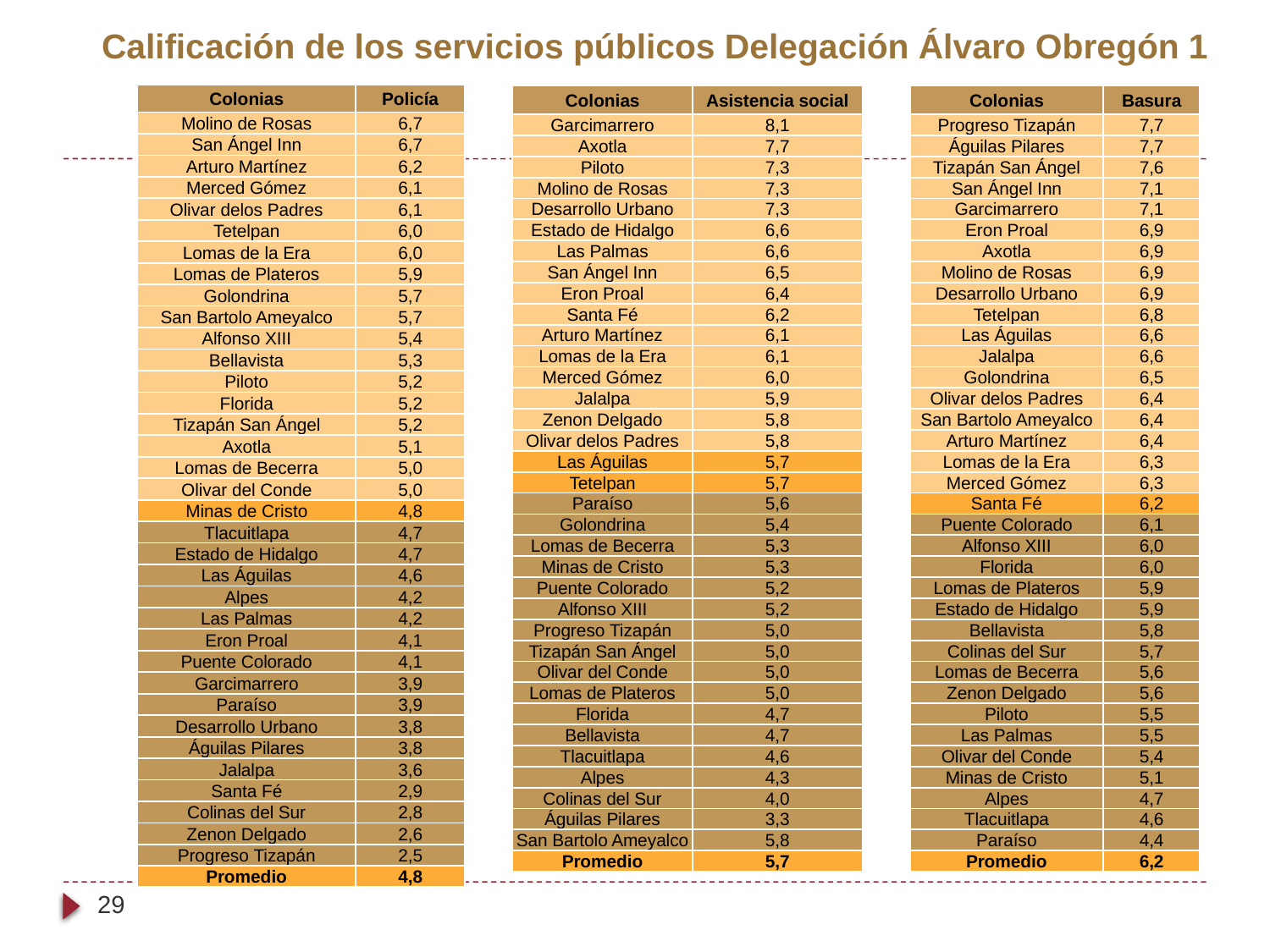

# Calificación de los servicios públicos Delegación Álvaro Obregón 1
| Colonias | Policía |
| --- | --- |
| Molino de Rosas | 6,7 |
| San Ángel Inn | 6,7 |
| Arturo Martínez | 6,2 |
| Merced Gómez | 6,1 |
| Olivar delos Padres | 6,1 |
| Tetelpan | 6,0 |
| Lomas de la Era | 6,0 |
| Lomas de Plateros | 5,9 |
| Golondrina | 5,7 |
| San Bartolo Ameyalco | 5,7 |
| Alfonso XIII | 5,4 |
| Bellavista | 5,3 |
| Piloto | 5,2 |
| Florida | 5,2 |
| Tizapán San Ángel | 5,2 |
| Axotla | 5,1 |
| Lomas de Becerra | 5,0 |
| Olivar del Conde | 5,0 |
| Minas de Cristo | 4,8 |
| Tlacuitlapa | 4,7 |
| Estado de Hidalgo | 4,7 |
| Las Águilas | 4,6 |
| Alpes | 4,2 |
| Las Palmas | 4,2 |
| Eron Proal | 4,1 |
| Puente Colorado | 4,1 |
| Garcimarrero | 3,9 |
| Paraíso | 3,9 |
| Desarrollo Urbano | 3,8 |
| Águilas Pilares | 3,8 |
| Jalalpa | 3,6 |
| Santa Fé | 2,9 |
| Colinas del Sur | 2,8 |
| Zenon Delgado | 2,6 |
| Progreso Tizapán | 2,5 |
| Promedio | 4,8 |
| Colonias | Asistencia social |
| --- | --- |
| Garcimarrero | 8,1 |
| Axotla | 7,7 |
| Piloto | 7,3 |
| Molino de Rosas | 7,3 |
| Desarrollo Urbano | 7,3 |
| Estado de Hidalgo | 6,6 |
| Las Palmas | 6,6 |
| San Ángel Inn | 6,5 |
| Eron Proal | 6,4 |
| Santa Fé | 6,2 |
| Arturo Martínez | 6,1 |
| Lomas de la Era | 6,1 |
| Merced Gómez | 6,0 |
| Jalalpa | 5,9 |
| Zenon Delgado | 5,8 |
| Olivar delos Padres | 5,8 |
| Las Águilas | 5,7 |
| Tetelpan | 5,7 |
| Paraíso | 5,6 |
| Golondrina | 5,4 |
| Lomas de Becerra | 5,3 |
| Minas de Cristo | 5,3 |
| Puente Colorado | 5,2 |
| Alfonso XIII | 5,2 |
| Progreso Tizapán | 5,0 |
| Tizapán San Ángel | 5,0 |
| Olivar del Conde | 5,0 |
| Lomas de Plateros | 5,0 |
| Florida | 4,7 |
| Bellavista | 4,7 |
| Tlacuitlapa | 4,6 |
| Alpes | 4,3 |
| Colinas del Sur | 4,0 |
| Águilas Pilares | 3,3 |
| San Bartolo Ameyalco | 5,8 |
| Promedio | 5,7 |
| Colonias | Basura |
| --- | --- |
| Progreso Tizapán | 7,7 |
| Águilas Pilares | 7,7 |
| Tizapán San Ángel | 7,6 |
| San Ángel Inn | 7,1 |
| Garcimarrero | 7,1 |
| Eron Proal | 6,9 |
| Axotla | 6,9 |
| Molino de Rosas | 6,9 |
| Desarrollo Urbano | 6,9 |
| Tetelpan | 6,8 |
| Las Águilas | 6,6 |
| Jalalpa | 6,6 |
| Golondrina | 6,5 |
| Olivar delos Padres | 6,4 |
| San Bartolo Ameyalco | 6,4 |
| Arturo Martínez | 6,4 |
| Lomas de la Era | 6,3 |
| Merced Gómez | 6,3 |
| Santa Fé | 6,2 |
| Puente Colorado | 6,1 |
| Alfonso XIII | 6,0 |
| Florida | 6,0 |
| Lomas de Plateros | 5,9 |
| Estado de Hidalgo | 5,9 |
| Bellavista | 5,8 |
| Colinas del Sur | 5,7 |
| Lomas de Becerra | 5,6 |
| Zenon Delgado | 5,6 |
| Piloto | 5,5 |
| Las Palmas | 5,5 |
| Olivar del Conde | 5,4 |
| Minas de Cristo | 5,1 |
| Alpes | 4,7 |
| Tlacuitlapa | 4,6 |
| Paraíso | 4,4 |
| Promedio | 6,2 |
29